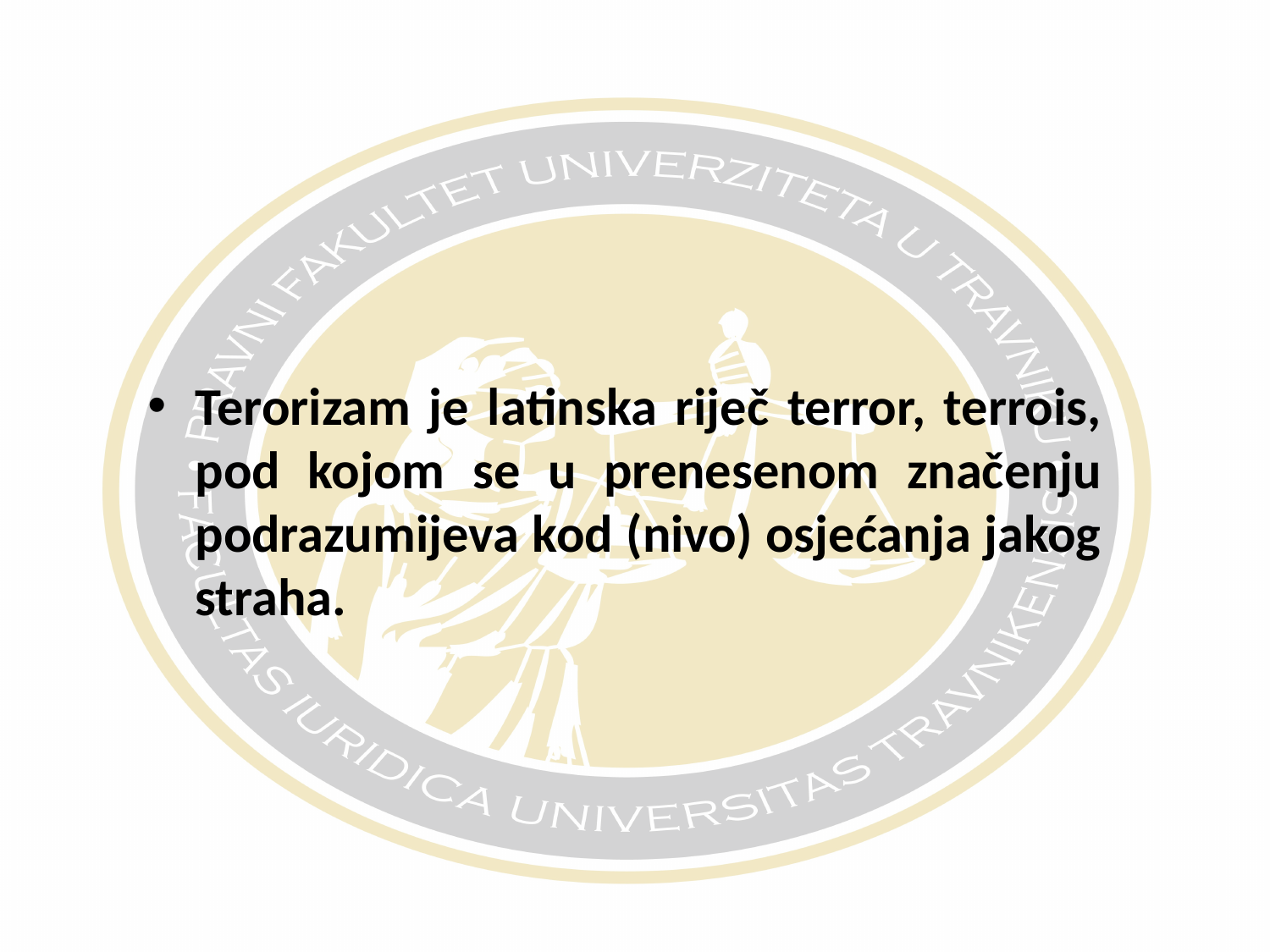

#
Terorizam je latinska riječ terror, terrois, pod kojom se u prenesenom značenju podrazumijeva kod (nivo) osjećanja jakog straha.